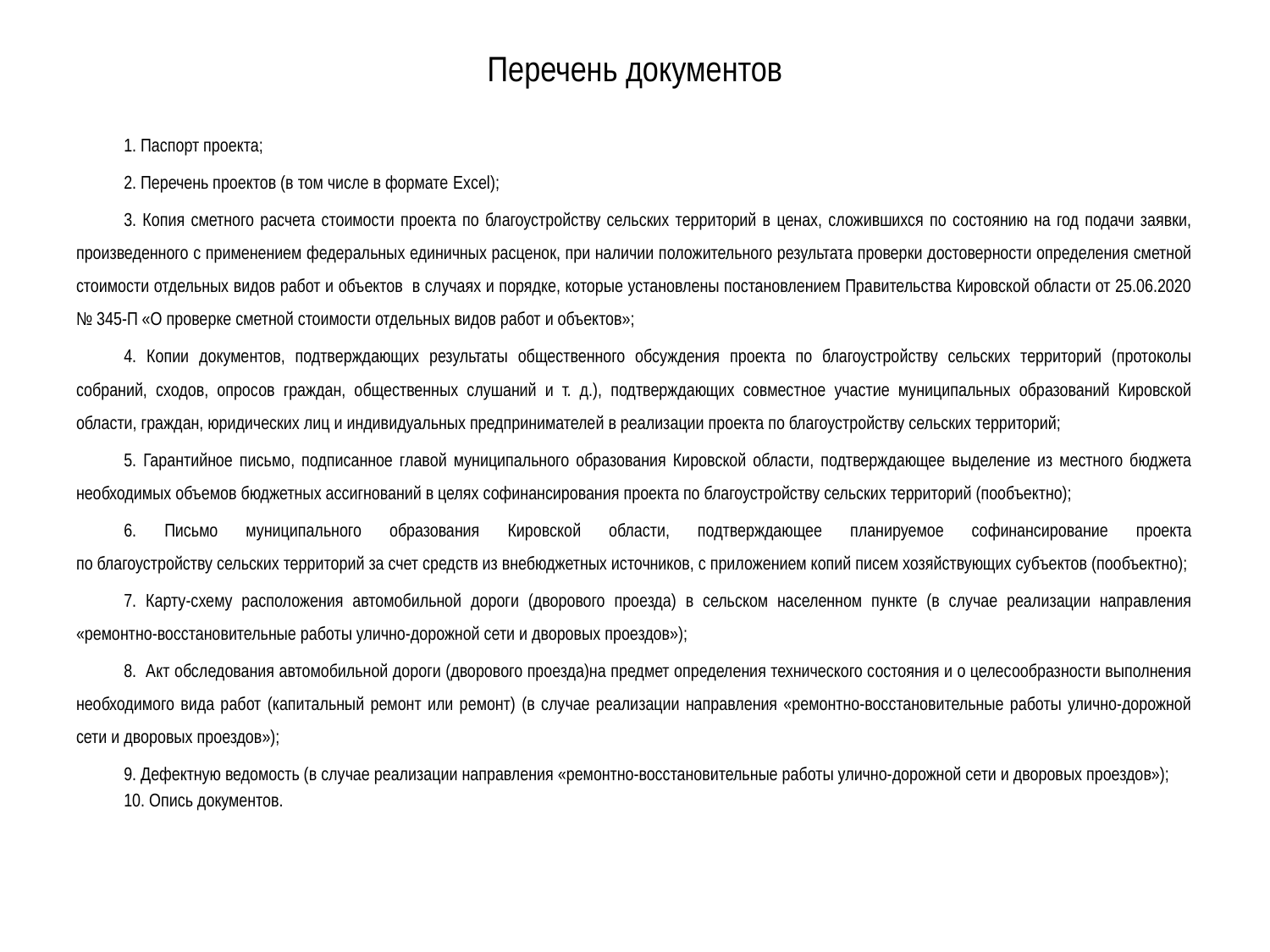

# Перечень документов
1. Паспорт проекта;
2. Перечень проектов (в том числе в формате Excel);
3. Копия сметного расчета стоимости проекта по благоустройству сельских территорий в ценах, сложившихся по состоянию на год подачи заявки, произведенного с применением федеральных единичных расценок, при наличии положительного результата проверки достоверности определения сметной стоимости отдельных видов работ и объектов  в случаях и порядке, которые установлены постановлением Правительства Кировской области от 25.06.2020 № 345-П «О проверке сметной стоимости отдельных видов работ и объектов»;
4. Копии документов, подтверждающих результаты общественного обсуждения проекта по благоустройству сельских территорий (протоколы собраний, сходов, опросов граждан, общественных слушаний и т. д.), подтверждающих совместное участие муниципальных образований Кировской области, граждан, юридических лиц и индивидуальных предпринимателей в реализации проекта по благоустройству сельских территорий;
5. Гарантийное письмо, подписанное главой муниципального образования Кировской области, подтверждающее выделение из местного бюджета необходимых объемов бюджетных ассигнований в целях софинансирования проекта по благоустройству сельских территорий (пообъектно);
6. Письмо муниципального образования Кировской области, подтверждающее планируемое софинансирование проекта
по благоустройству сельских территорий за счет средств из внебюджетных источников, с приложением копий писем хозяйствующих субъектов (пообъектно);
7. Карту-схему расположения автомобильной дороги (дворового проезда) в сельском населенном пункте (в случае реализации направления «ремонтно-восстановительные работы улично-дорожной сети и дворовых проездов»);
8.  Акт обследования автомобильной дороги (дворового проезда)на предмет определения технического состояния и о целесообразности выполнения необходимого вида работ (капитальный ремонт или ремонт) (в случае реализации направления «ремонтно-восстановительные работы улично-дорожной сети и дворовых проездов»);
9. Дефектную ведомость (в случае реализации направления «ремонтно-восстановительные работы улично-дорожной сети и дворовых проездов»);
10. Опись документов.